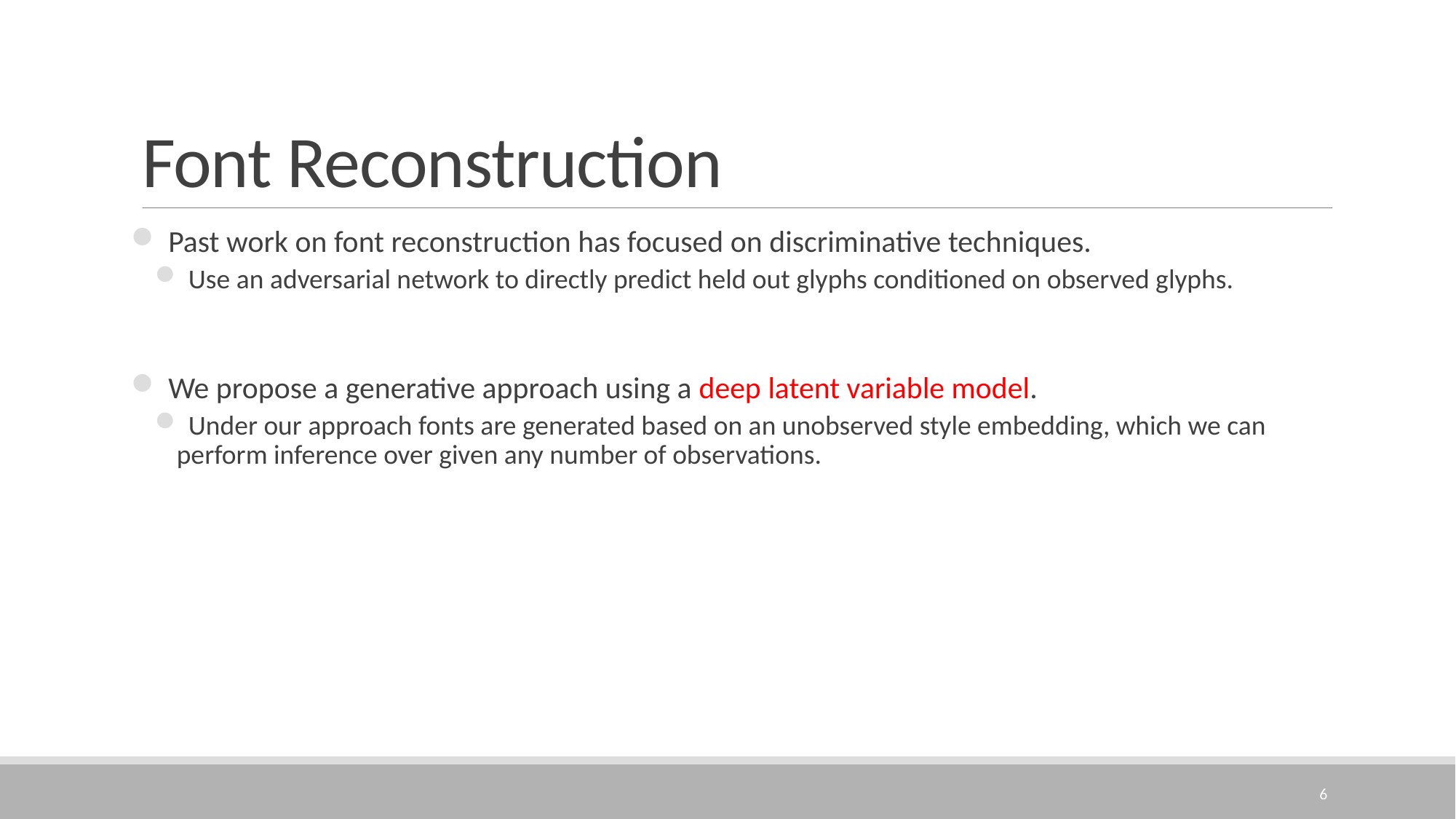

# Font Reconstruction
 Past work on font reconstruction has focused on discriminative techniques.
 Use an adversarial network to directly predict held out glyphs conditioned on observed glyphs.

 We propose a generative approach using a deep latent variable model.
 Under our approach fonts are generated based on an unobserved style embedding, which we can perform inference over given any number of observations.
6